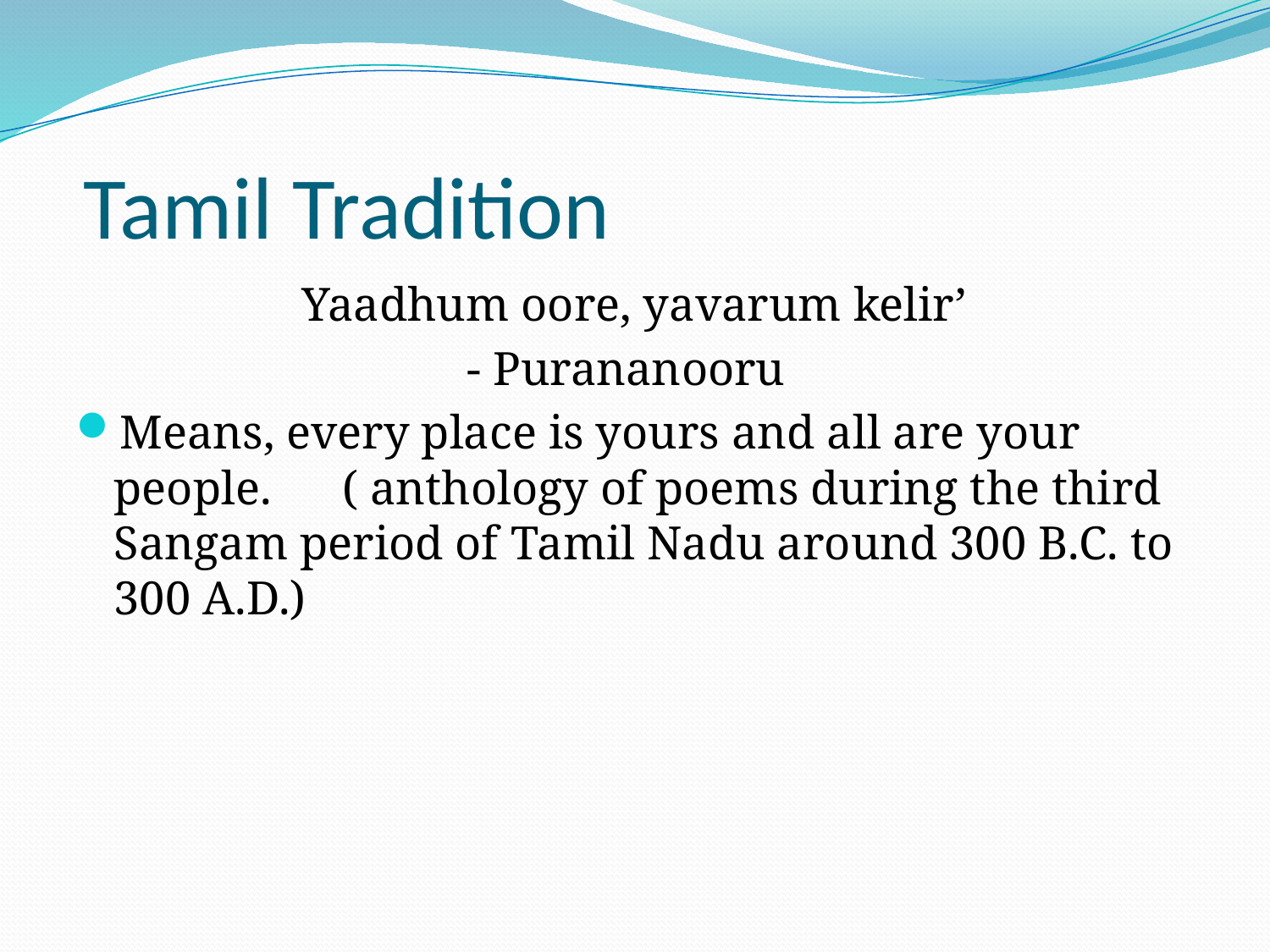

# Tamil Tradition
Yaadhum oore, yavarum kelir’
                                 - Purananooru
Means, every place is yours and all are your people.      ( anthology of poems during the third Sangam period of Tamil Nadu around 300 B.C. to 300 A.D.)